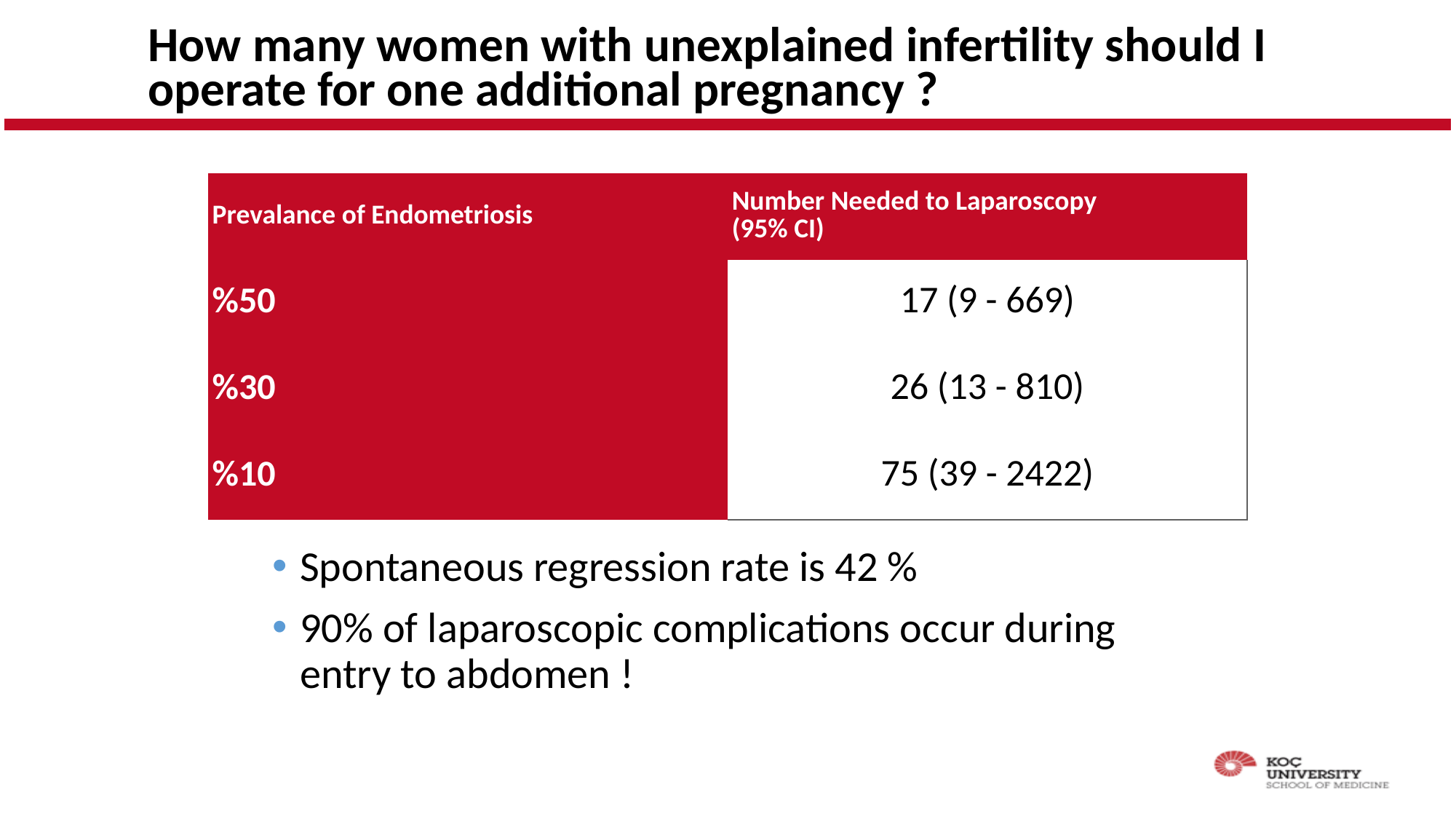

# How many women with unexplained infertility should I operate for one additional pregnancy ?
| Prevalance of Endometriosis | Number Needed to Laparoscopy (95% CI) |
| --- | --- |
| %50 | 17 (9 - 669) |
| %30 | 26 (13 - 810) |
| %10 | 75 (39 - 2422) |
Spontaneous regression rate is 42 %
90% of laparoscopic complications occur during entry to abdomen !